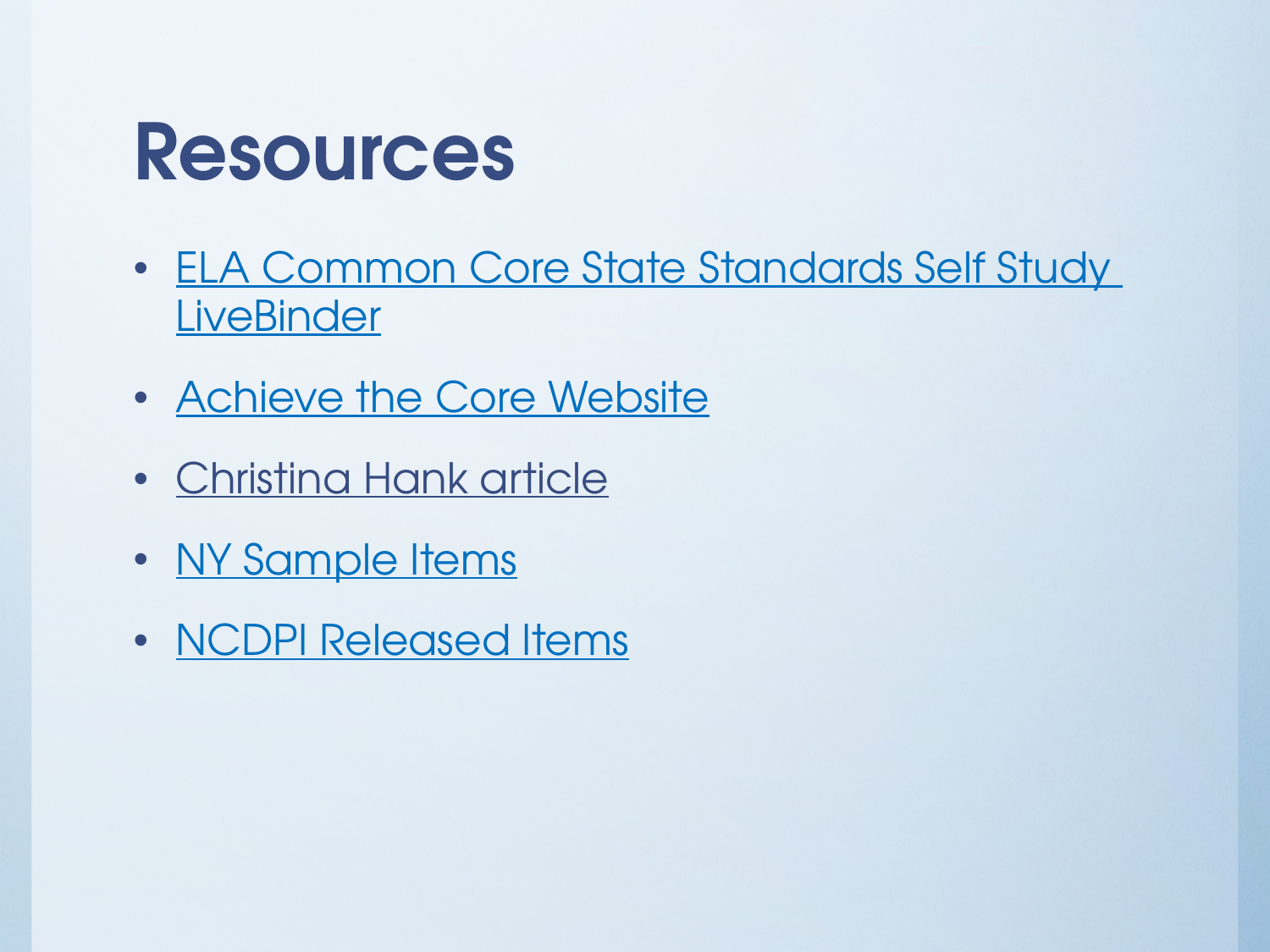

# Resources
ELA Common Core State Standards Self Study LiveBinder
Achieve the Core Website
Christina Hank article
NY Sample Items
NCDPI Released Items